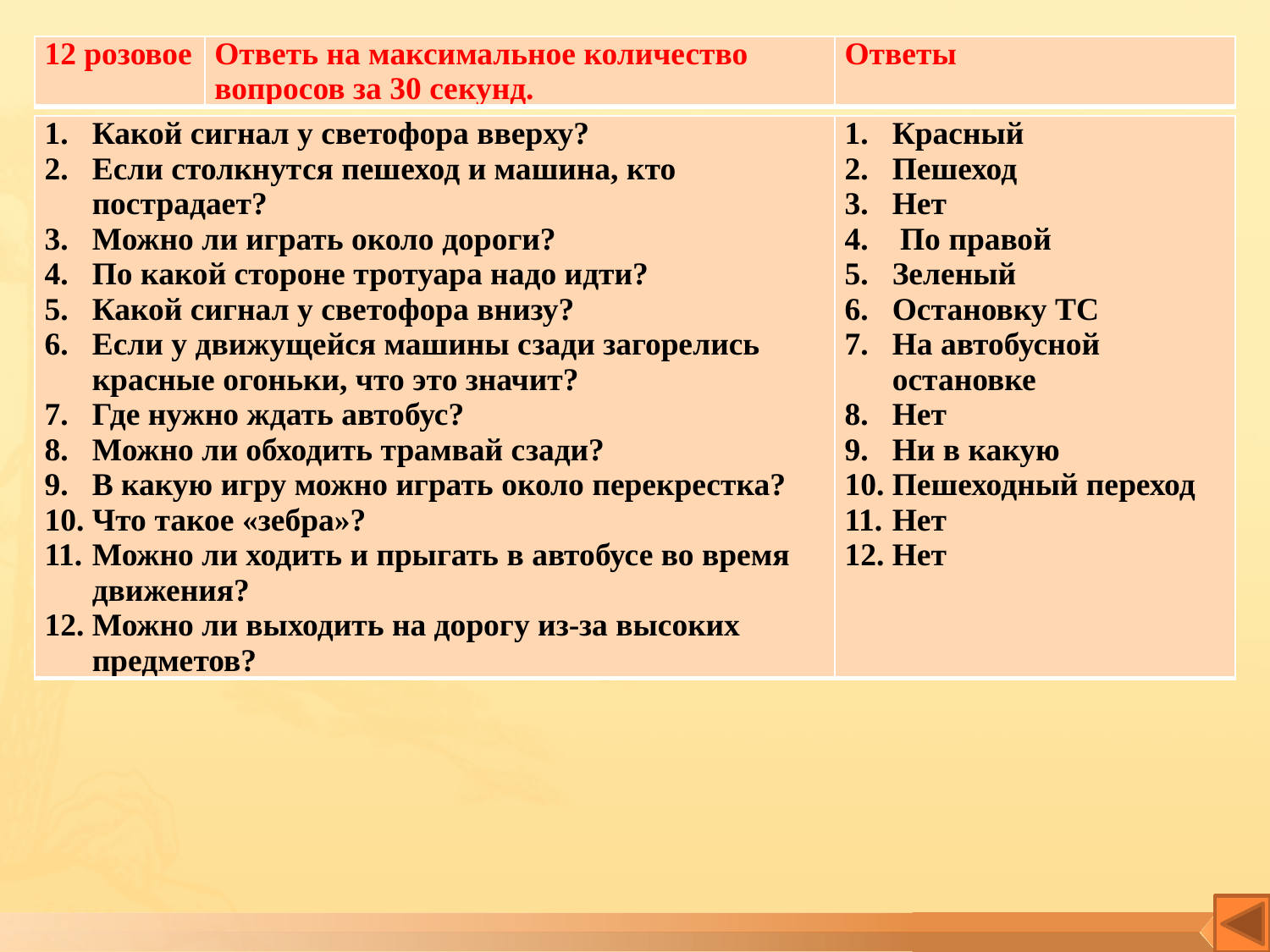

| 12 розовое | Ответь на максимальное количество вопросов за 30 секунд. | Ответы |
| --- | --- | --- |
| Какой сигнал у светофора вверху? Если столкнутся пешеход и машина, кто пострадает? Можно ли играть около дороги? По какой стороне тротуара надо идти? Какой сигнал у светофора внизу? Если у движущейся машины сзади загорелись красные огоньки, что это значит? Где нужно ждать автобус? Можно ли обходить трамвай сзади? В какую игру можно играть около перекрестка? Что такое «зебра»? Можно ли ходить и прыгать в автобусе во время движения? Можно ли выходить на дорогу из-за высоких предметов? | Красный Пешеход Нет По правой Зеленый Остановку ТС На автобусной остановке Нет Ни в какую Пешеходный переход Нет Нет |
| --- | --- |